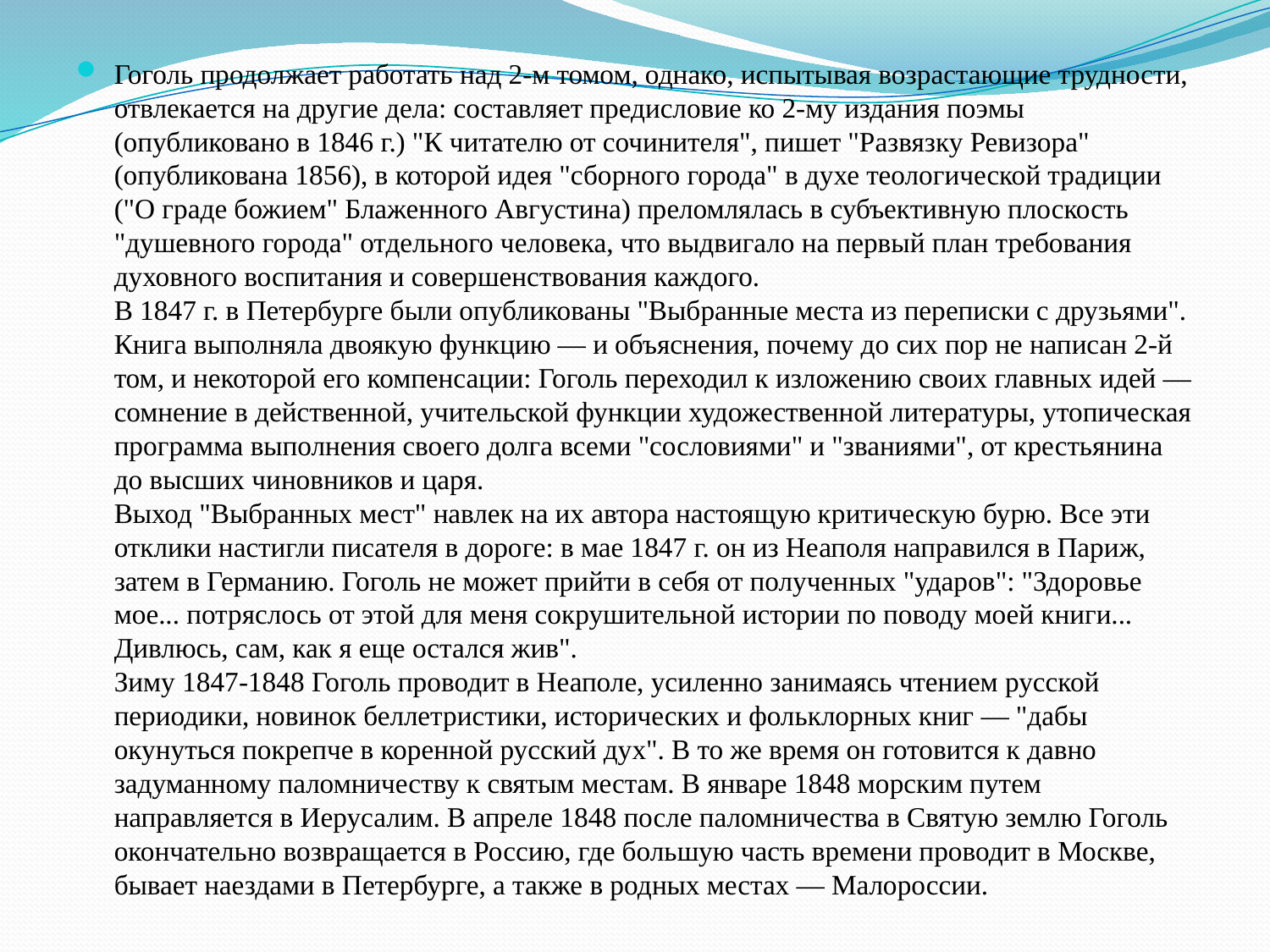

Гоголь продолжает работать над 2-м томом, однако, испытывая возрастающие трудности, отвлекается на другие дела: составляет предисловие ко 2-му издания поэмы (опубликовано в 1846 г.) "К читателю от сочинителя", пишет "Развязку Ревизора" (опубликована 1856), в которой идея "сборного города" в духе теологической традиции ("О граде божием" Блаженного Августина) преломлялась в субъективную плоскость "душевного города" отдельного человека, что выдвигало на первый план требования духовного воспитания и совершенствования каждого.
В 1847 г. в Петербурге были опубликованы "Выбранные места из переписки с друзьями". Книга выполняла двоякую функцию — и объяснения, почему до сих пор не написан 2-й том, и некоторой его компенсации: Гоголь переходил к изложению своих главных идей — сомнение в действенной, учительской функции художественной литературы, утопическая программа выполнения своего долга всеми "сословиями" и "званиями", от крестьянина до высших чиновников и царя.
Выход "Выбранных мест" навлек на их автора настоящую критическую бурю. Все эти отклики настигли писателя в дороге: в мае 1847 г. он из Неаполя направился в Париж, затем в Германию. Гоголь не может прийти в себя от полученных "ударов": "Здоровье мое... потряслось от этой для меня сокрушительной истории по поводу моей книги... Дивлюсь, сам, как я еще остался жив".
Зиму 1847-1848 Гоголь проводит в Неаполе, усиленно занимаясь чтением русской периодики, новинок беллетристики, исторических и фольклорных книг — "дабы окунуться покрепче в коренной русский дух". В то же время он готовится к давно задуманному паломничеству к святым местам. В январе 1848 морским путем направляется в Иерусалим. В апреле 1848 после паломничества в Святую землю Гоголь окончательно возвращается в Россию, где большую часть времени проводит в Москве, бывает наездами в Петербурге, а также в родных местах — Малороссии.